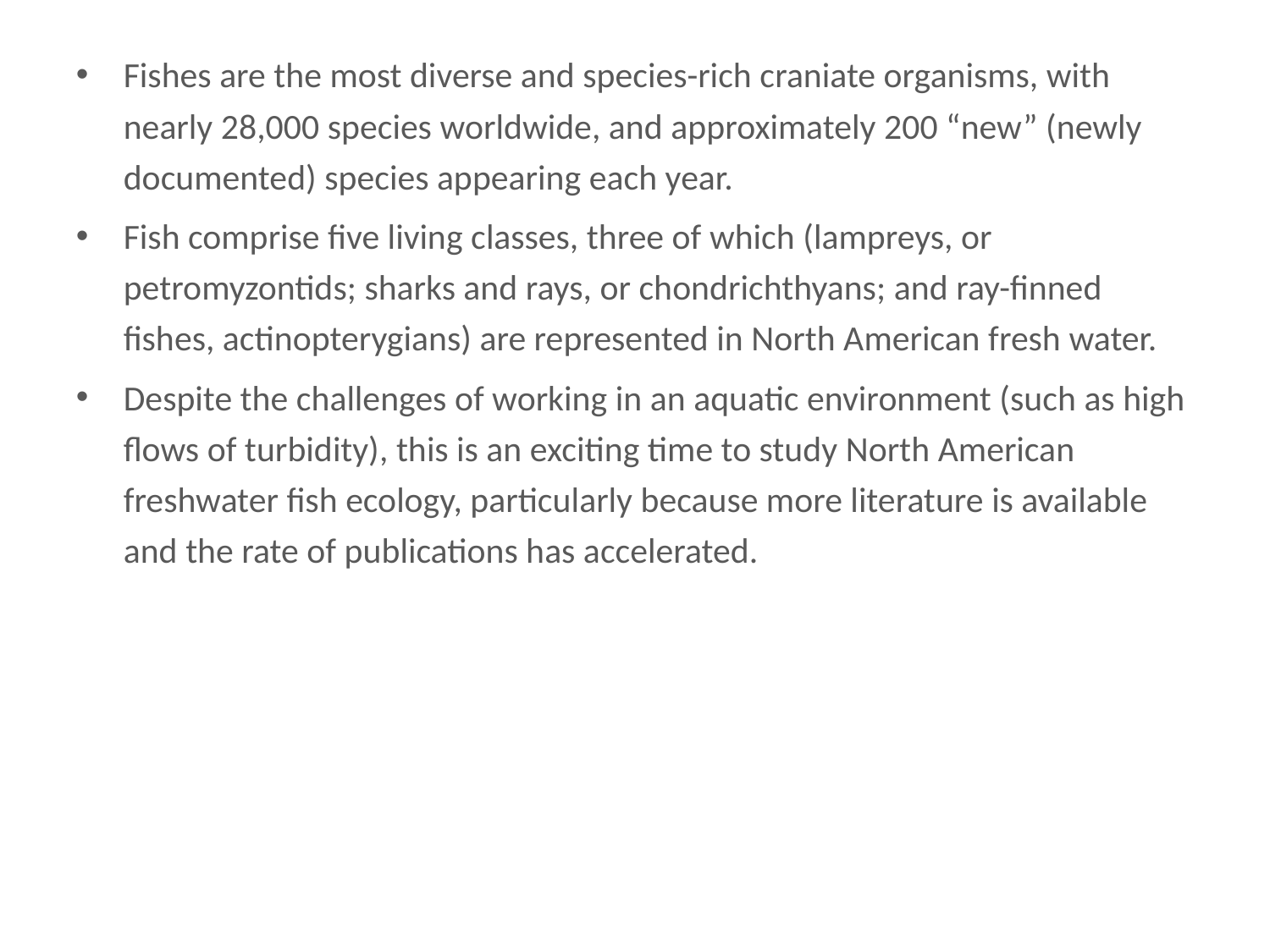

Fishes are the most diverse and species-rich craniate organisms, with nearly ...
Fishes are the most diverse and species-rich craniate organisms, with nearly 28,000 species worldwide, and approximately 200 “new” (newly documented) species appearing each year.
Fish comprise five living classes, three of which (lampreys, or petromyzontids; sharks and rays, or chondrichthyans; and ray-finned fishes, actinopterygians) are represented in North American fresh water.
Despite the challenges of working in an aquatic environment (such as high flows of turbidity), this is an exciting time to study North American freshwater fish ecology, particularly because more literature is available and the rate of publications has accelerated.